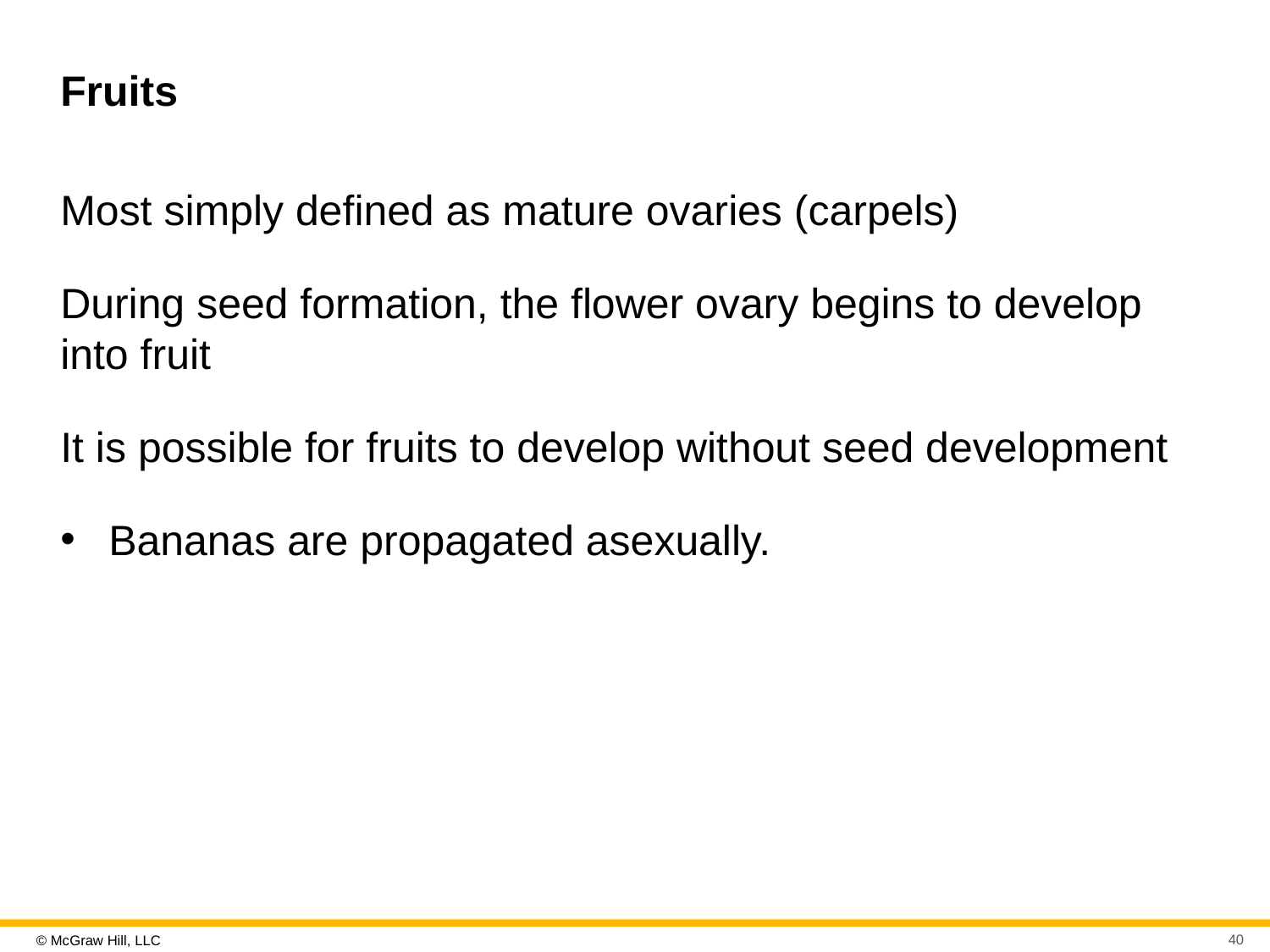

# Fruits
Most simply defined as mature ovaries (carpels)
During seed formation, the flower ovary begins to develop into fruit
It is possible for fruits to develop without seed development
Bananas are propagated asexually.
40